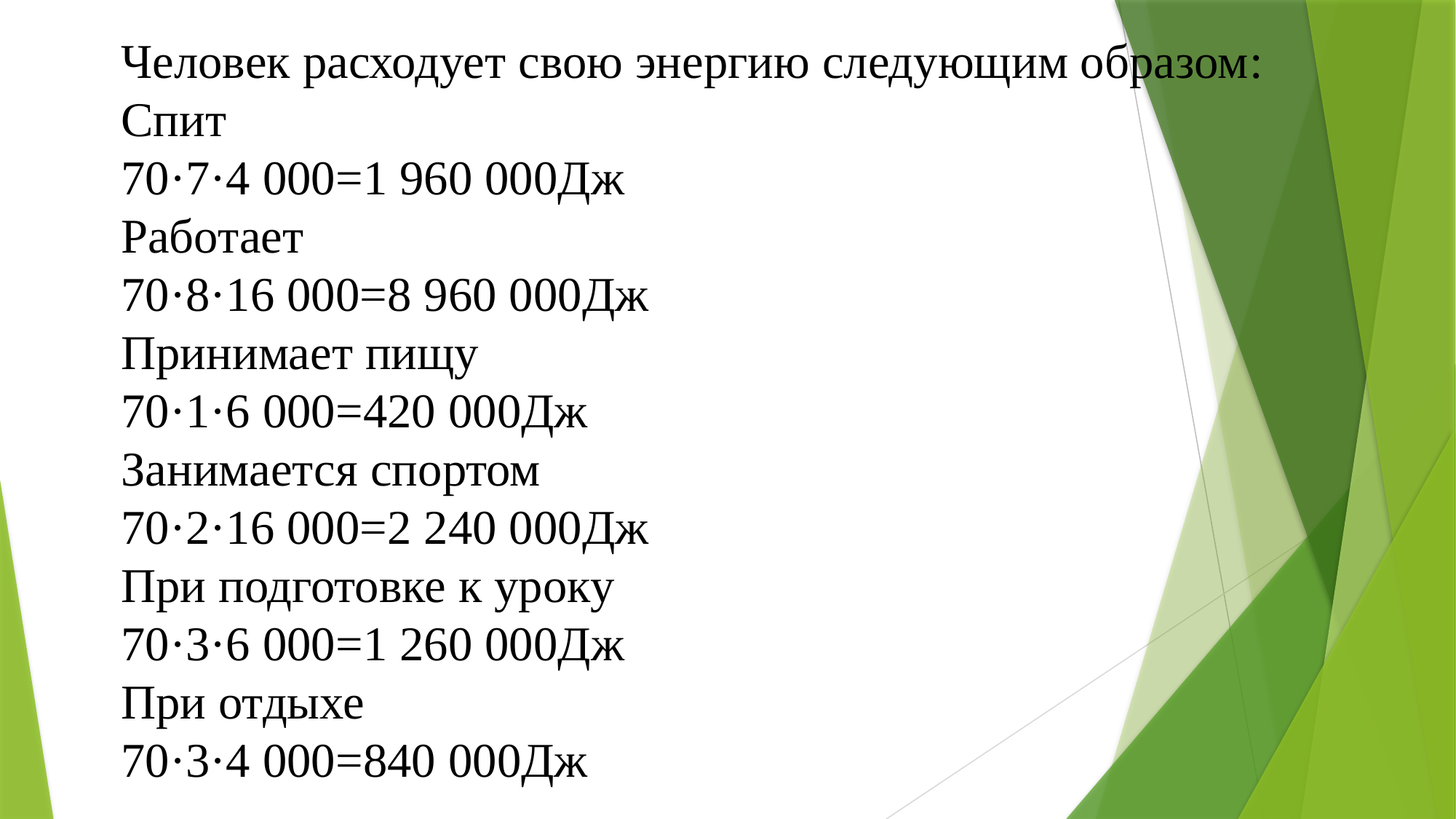

Человек расходует свою энергию следующим образом:
Спит
70·7·4 000=1 960 000Дж
Работает
70·8·16 000=8 960 000Дж
Принимает пищу
70·1·6 000=420 000Дж
Занимается спортом
70·2·16 000=2 240 000Дж
При подготовке к уроку
70·3·6 000=1 260 000Дж
При отдыхе
70·3·4 000=840 000Дж